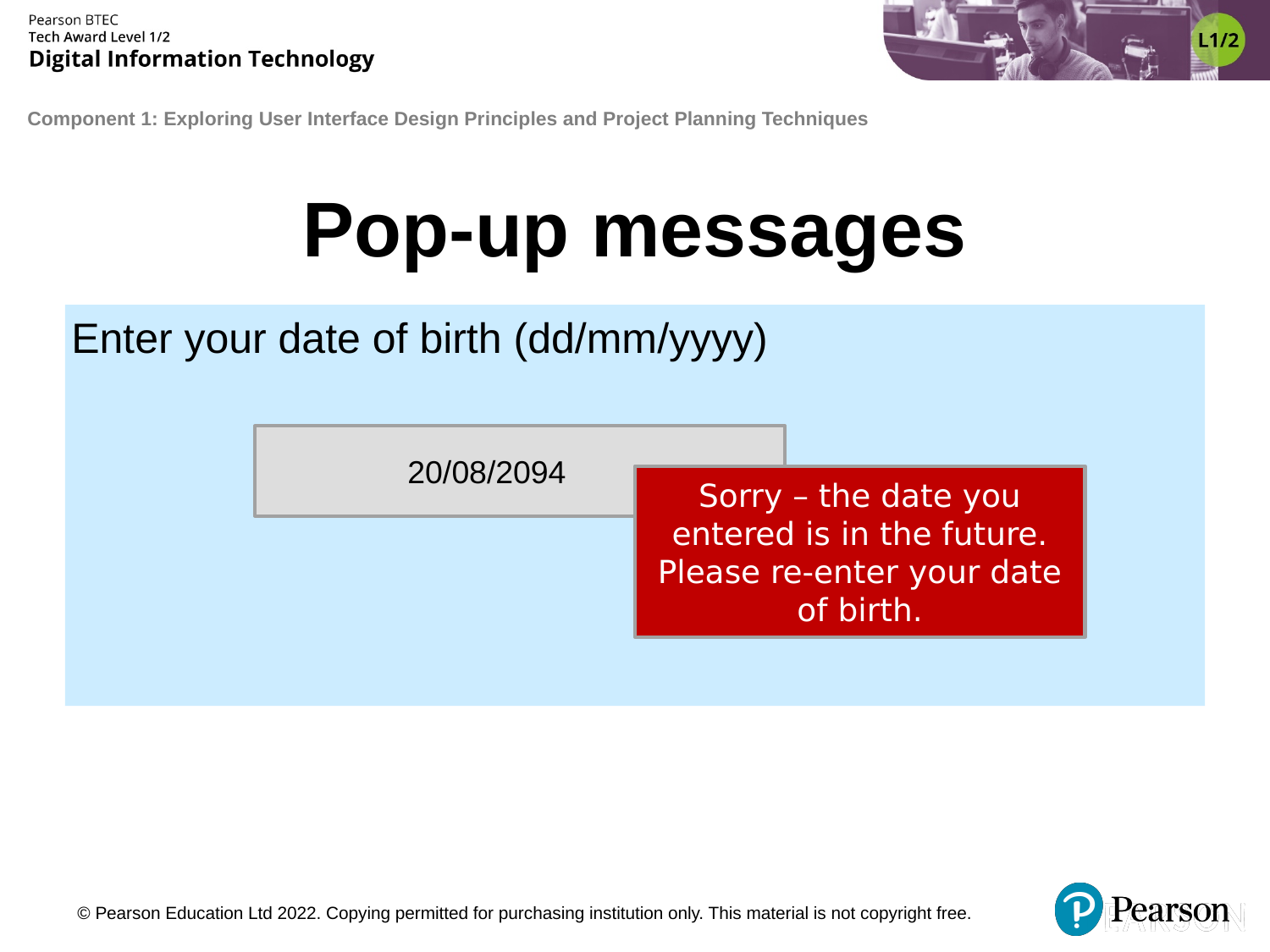

# Pop-up messages
Enter your date of birth (dd/mm/yyyy)

20/08/2094

Sorry – the date you entered is in the future. Please re-enter your date of birth.